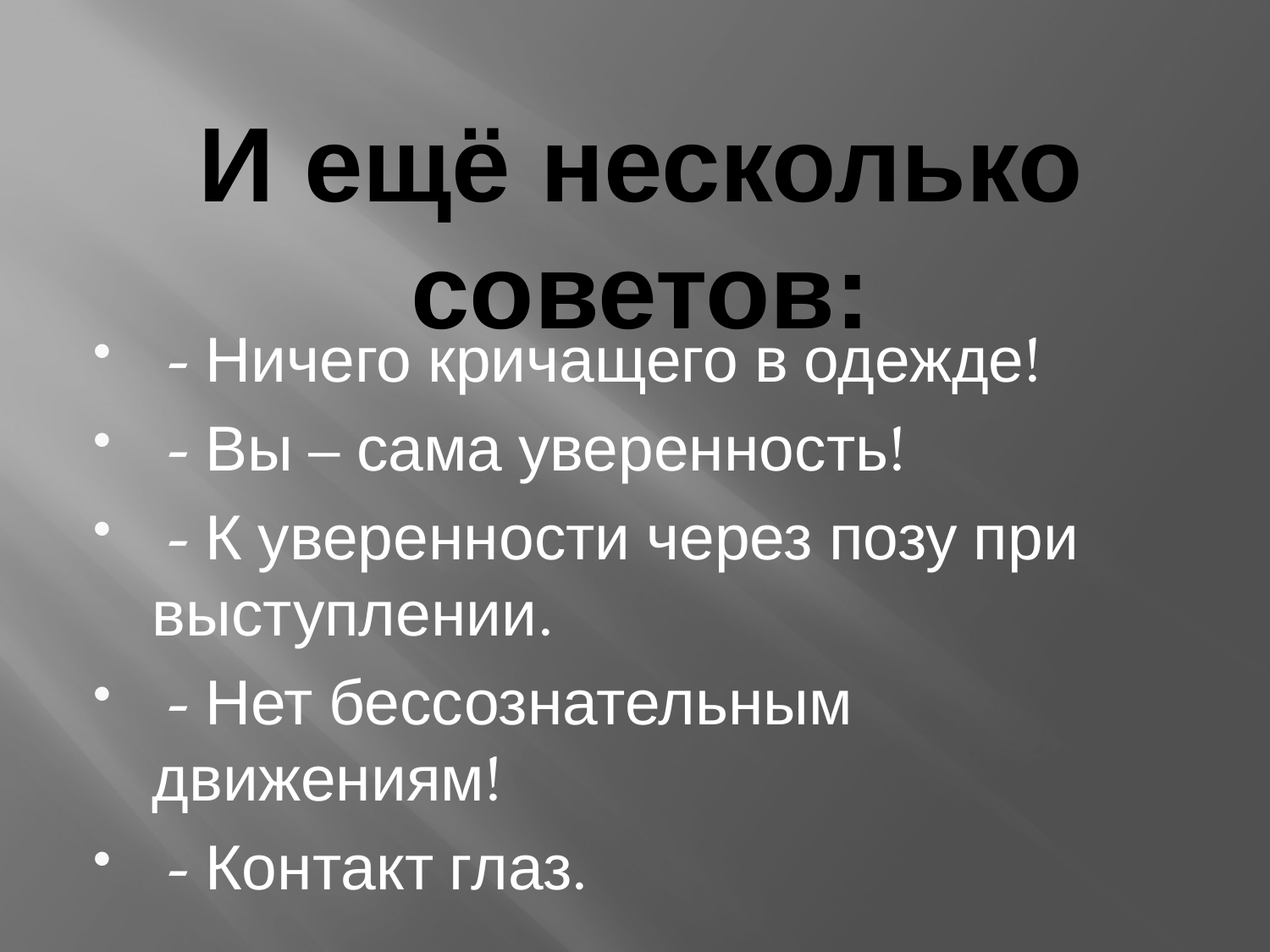

# И ещё несколько советов:
 - Ничего кричащего в одежде!
 - Вы – сама уверенность!
 - К уверенности через позу при выступлении.
 - Нет бессознательным движениям!
 - Контакт глаз.